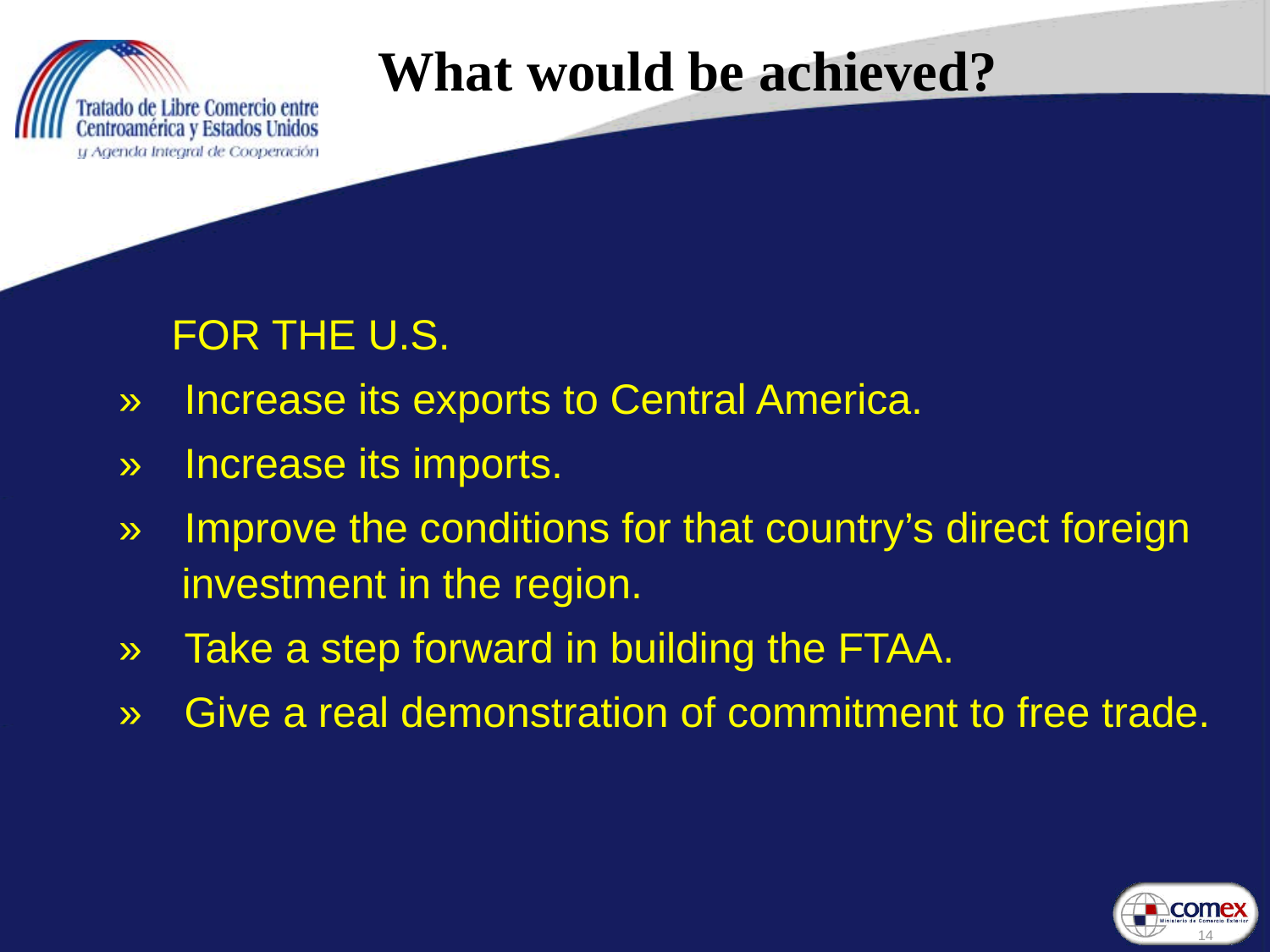

What would be achieved?

     FOR THE U.S.
»    Increase its exports to Central America.
»    Increase its imports.
»    Improve the conditions for that country’s direct foreign        investment in the region.
»    Take a step forward in building the FTAA.
»    Give a real demonstration of commitment to free trade.